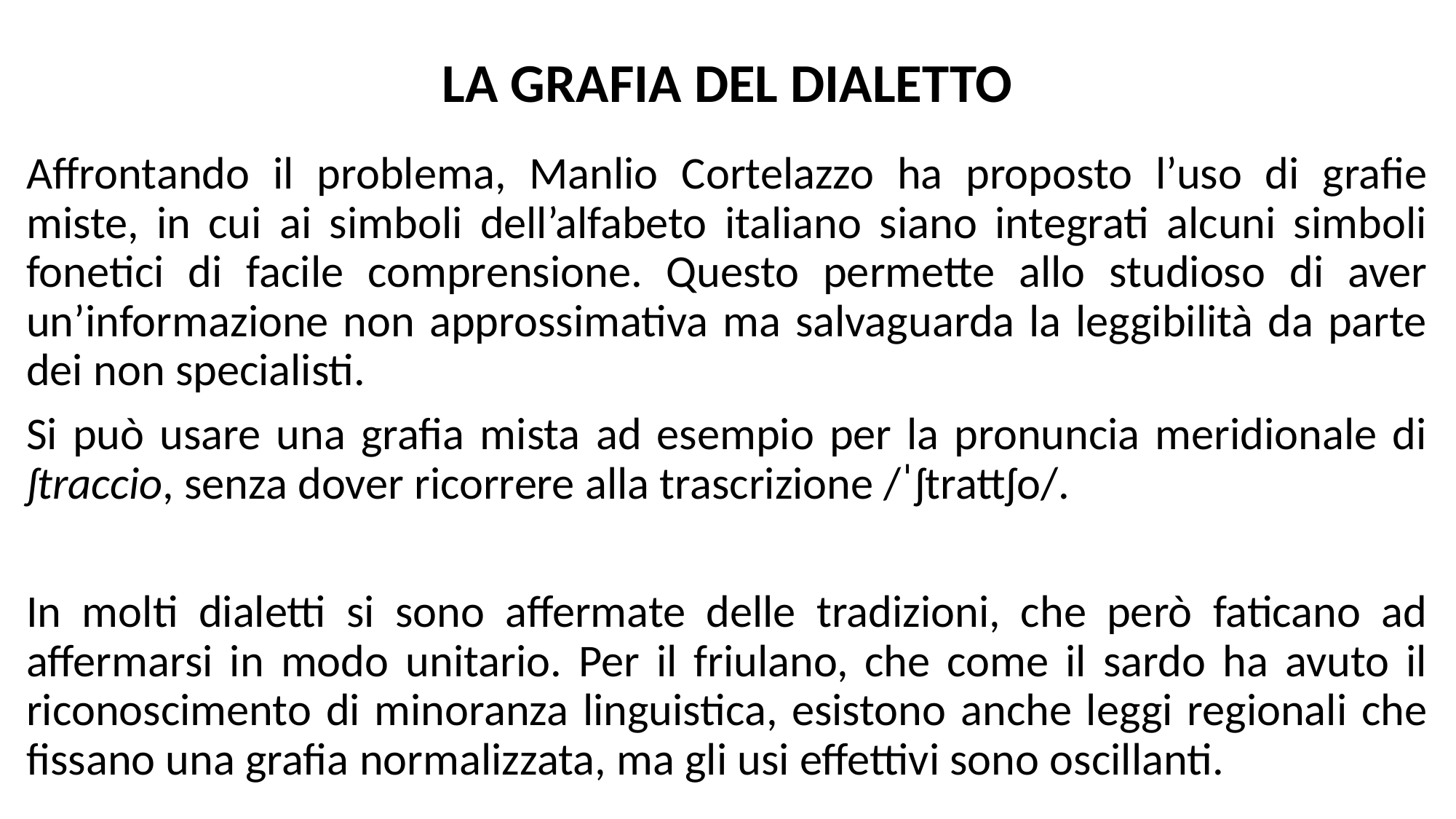

# LA GRAFIA DEL DIALETTO
Affrontando il problema, Manlio Cortelazzo ha proposto l’uso di grafie miste, in cui ai simboli dell’alfabeto italiano siano integrati alcuni simboli fonetici di facile comprensione. Questo permette allo studioso di aver un’informazione non approssimativa ma salvaguarda la leggibilità da parte dei non specialisti.
Si può usare una grafia mista ad esempio per la pronuncia meridionale di ʃtraccio, senza dover ricorrere alla trascrizione /ˈʃtrattʃo/.

In molti dialetti si sono affermate delle tradizioni, che però faticano ad affermarsi in modo unitario. Per il friulano, che come il sardo ha avuto il riconoscimento di minoranza linguistica, esistono anche leggi regionali che fissano una grafia normalizzata, ma gli usi effettivi sono oscillanti.